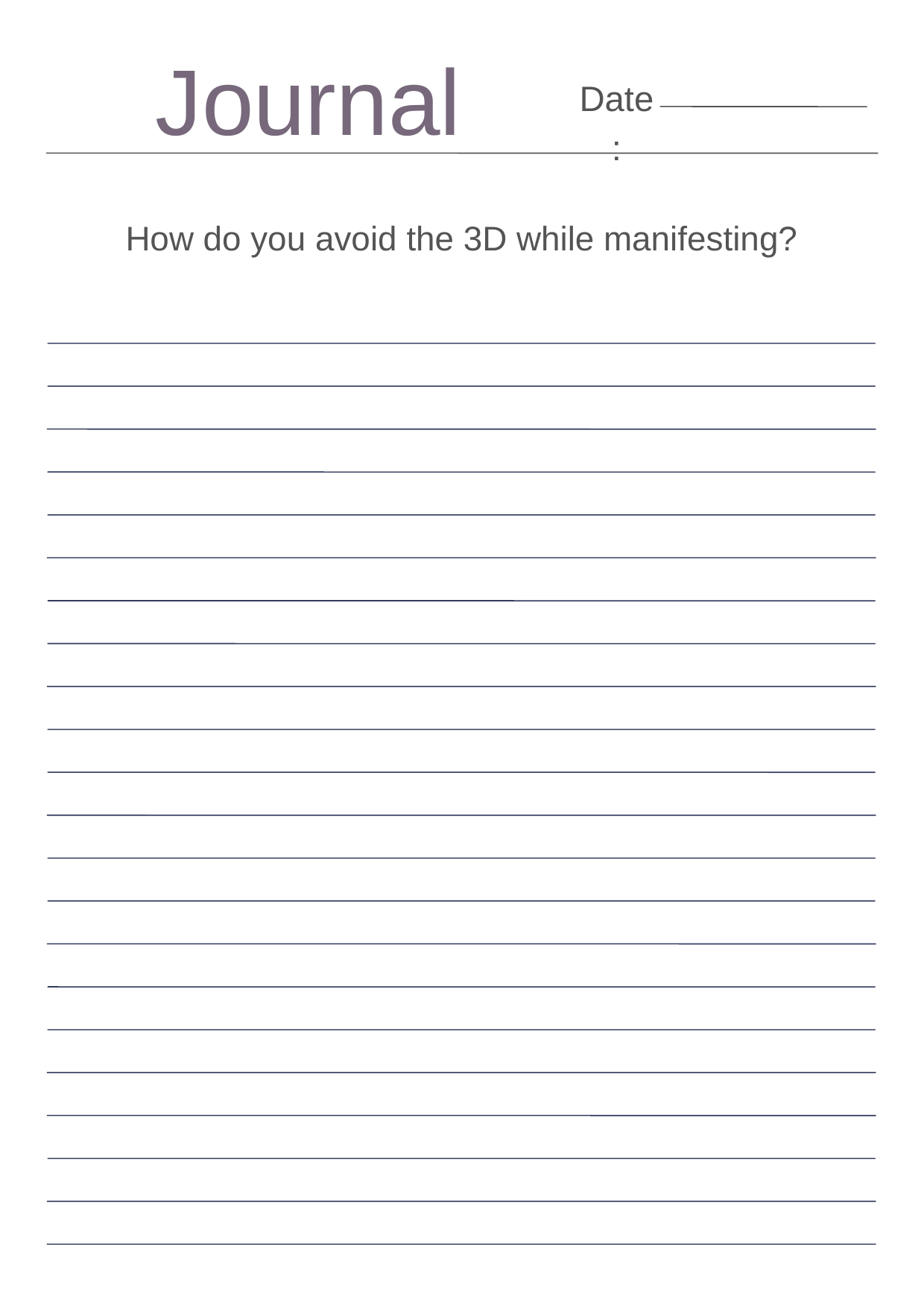

Journal
Date:

How do you avoid the 3D while manifesting?